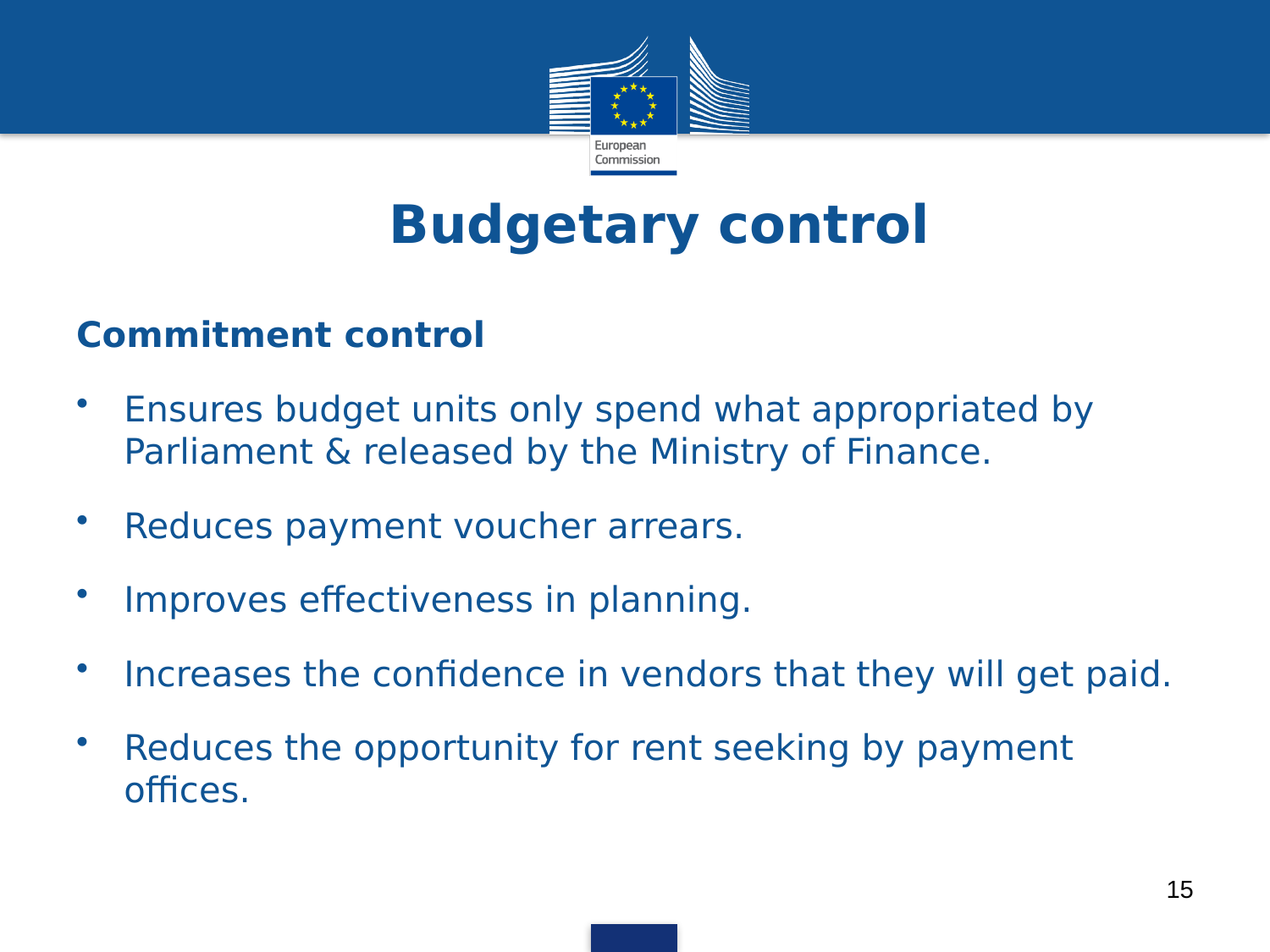

# Budgetary control
Commitment control
Ensures budget units only spend what appropriated by Parliament & released by the Ministry of Finance.
Reduces payment voucher arrears.
Improves effectiveness in planning.
Increases the confidence in vendors that they will get paid.
Reduces the opportunity for rent seeking by payment offices.

15